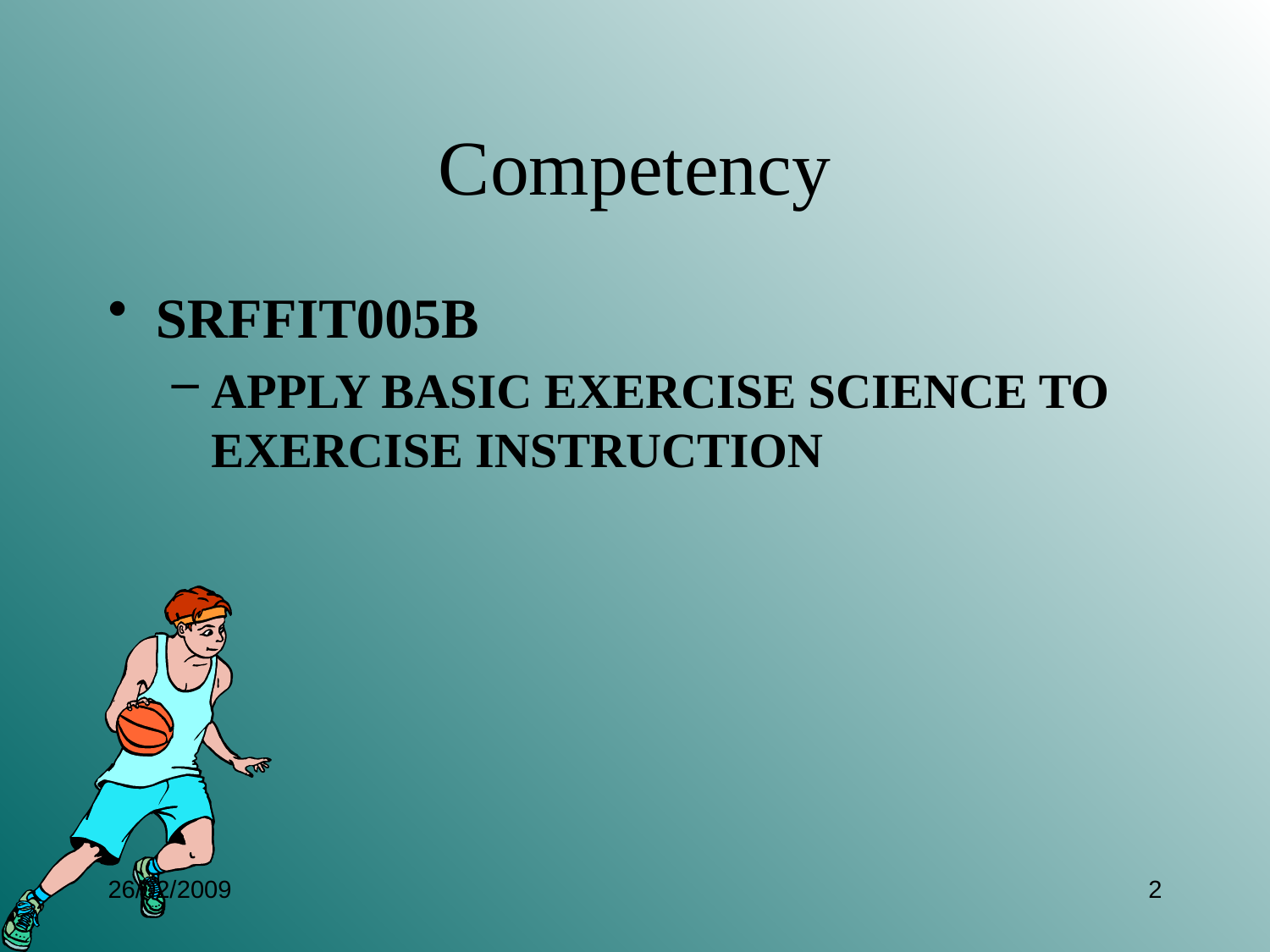

# Competency
SRFFIT005B
APPLY BASIC EXERCISE SCIENCE TO EXERCISE INSTRUCTION

26/02/2009
2